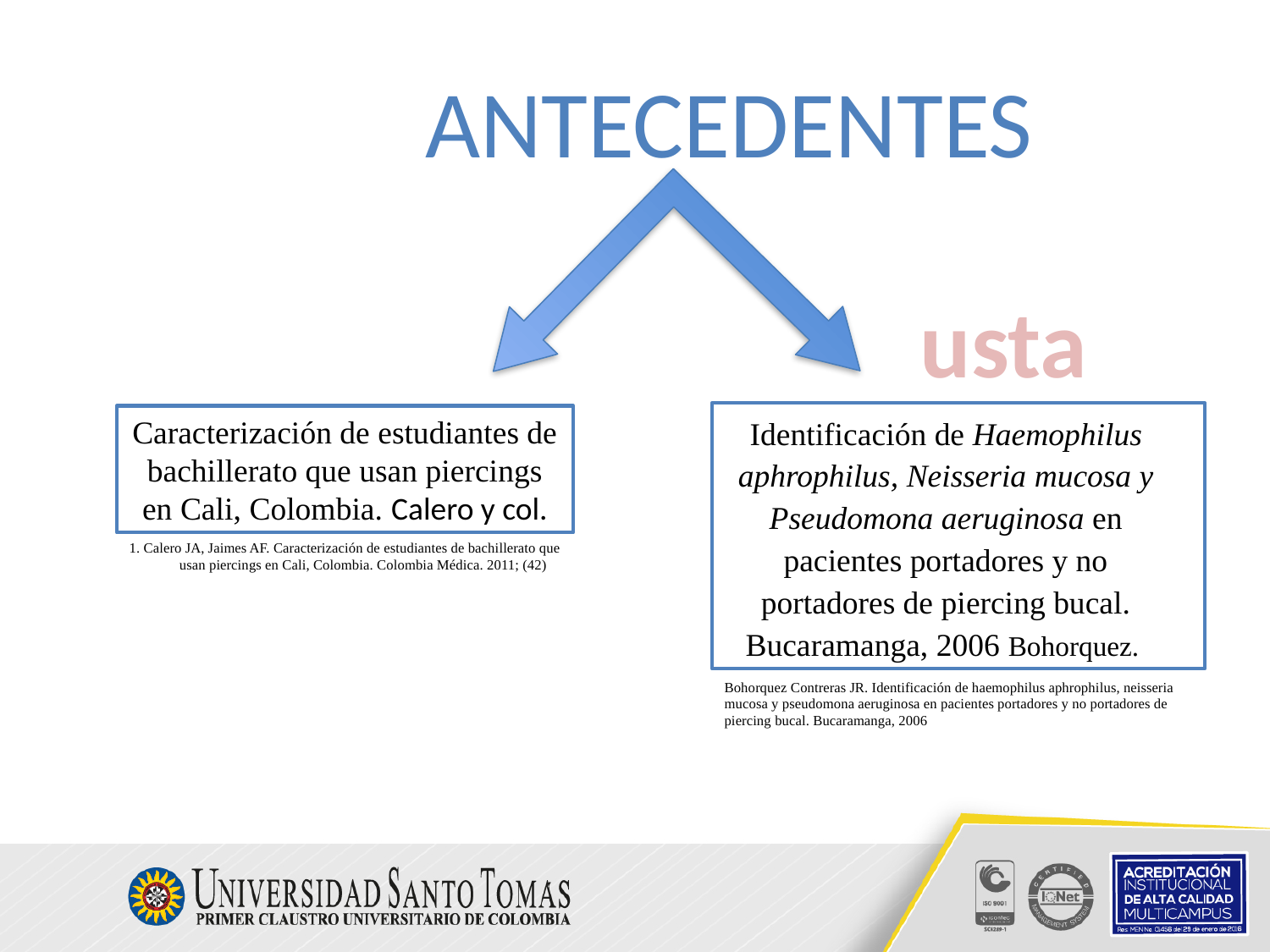

ANTECEDENTES

usta
Identificación de Haemophilus aphrophilus, Neisseria mucosa y Pseudomona aeruginosa en pacientes portadores y no portadores de piercing bucal. Bucaramanga, 2006 Bohorquez.
Caracterización de estudiantes de bachillerato que usan piercings en Cali, Colombia. Calero y col.
1. Calero JA, Jaimes AF. Caracterización de estudiantes de bachillerato que usan piercings en Cali, Colombia. Colombia Médica. 2011; (42)
Bohorquez Contreras JR. Identificación de haemophilus aphrophilus, neisseria mucosa y pseudomona aeruginosa en pacientes portadores y no portadores de piercing bucal. Bucaramanga, 2006